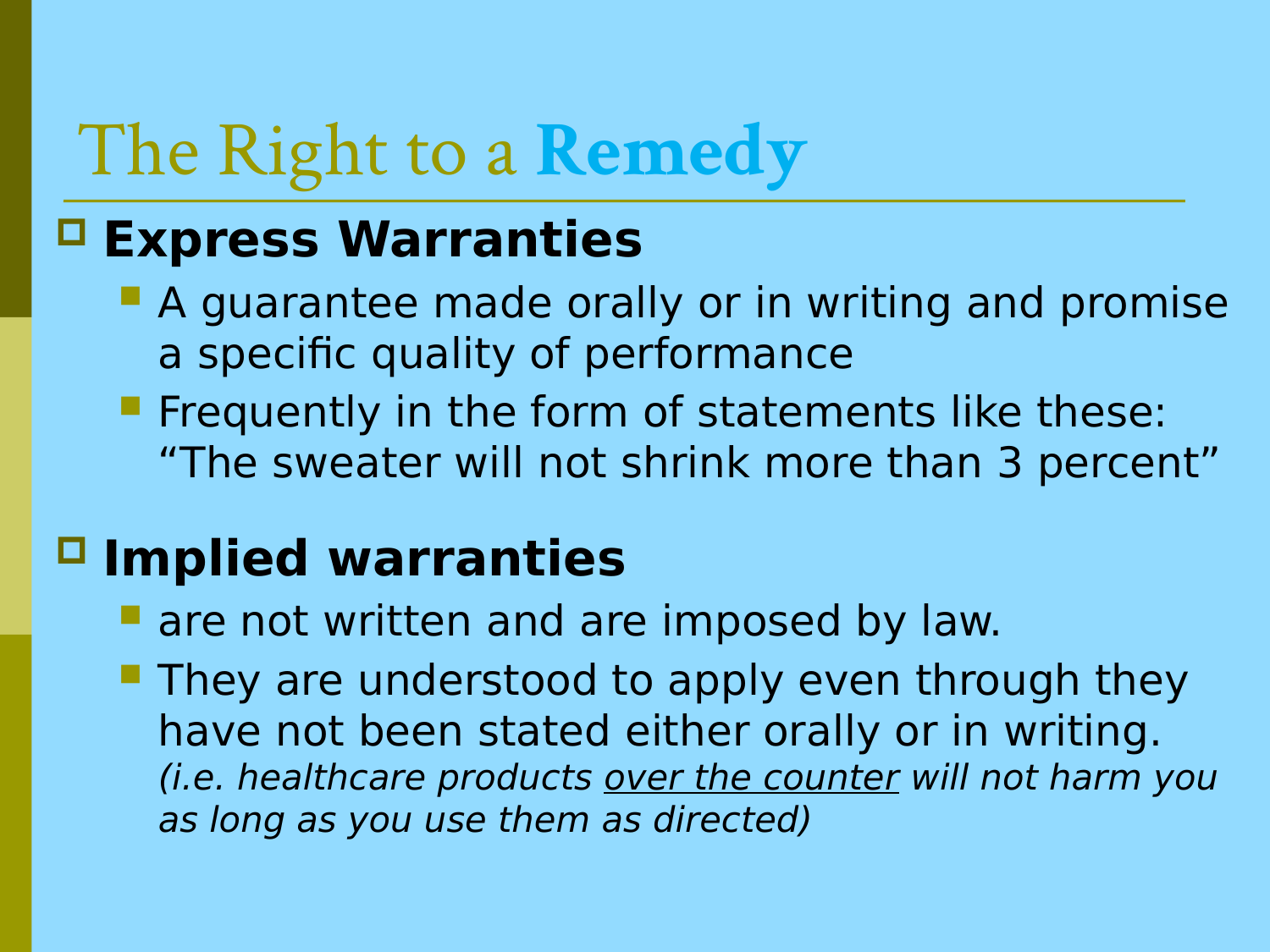

# The Right to a Remedy
Express Warranties
A guarantee made orally or in writing and promise a specific quality of performance
Frequently in the form of statements like these:
“The sweater will not shrink more than 3 percent”

Implied warranties
are not written and are imposed by law.
They are understood to apply even through they have not been stated either orally or in writing.
(i.e. healthcare products over the counter will not harm you as long as you use them as directed)